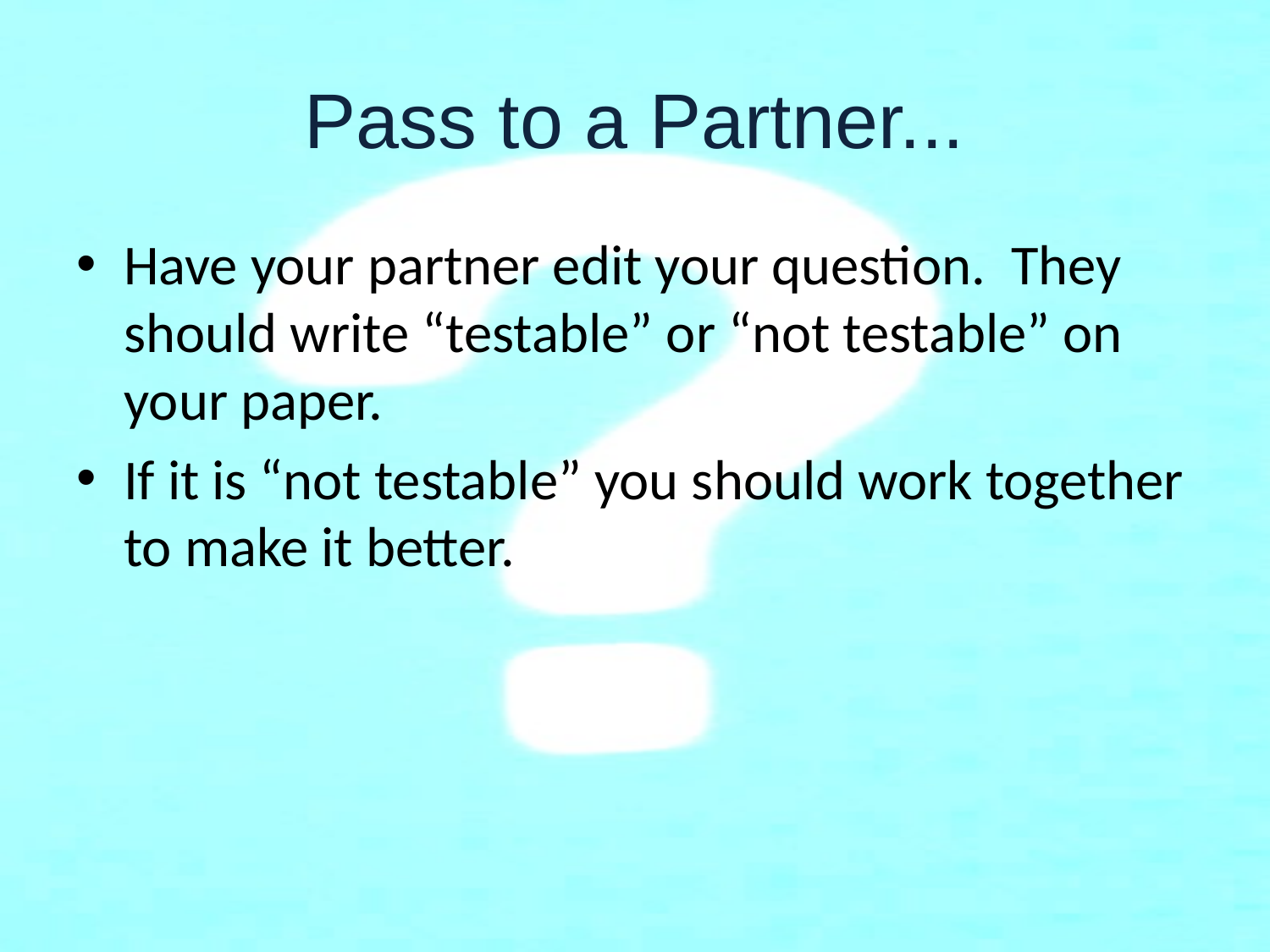

# Pass to a Partner...
Have your partner edit your question.  They should write “testable” or “not testable” on your paper.
If it is “not testable” you should work together to make it better.